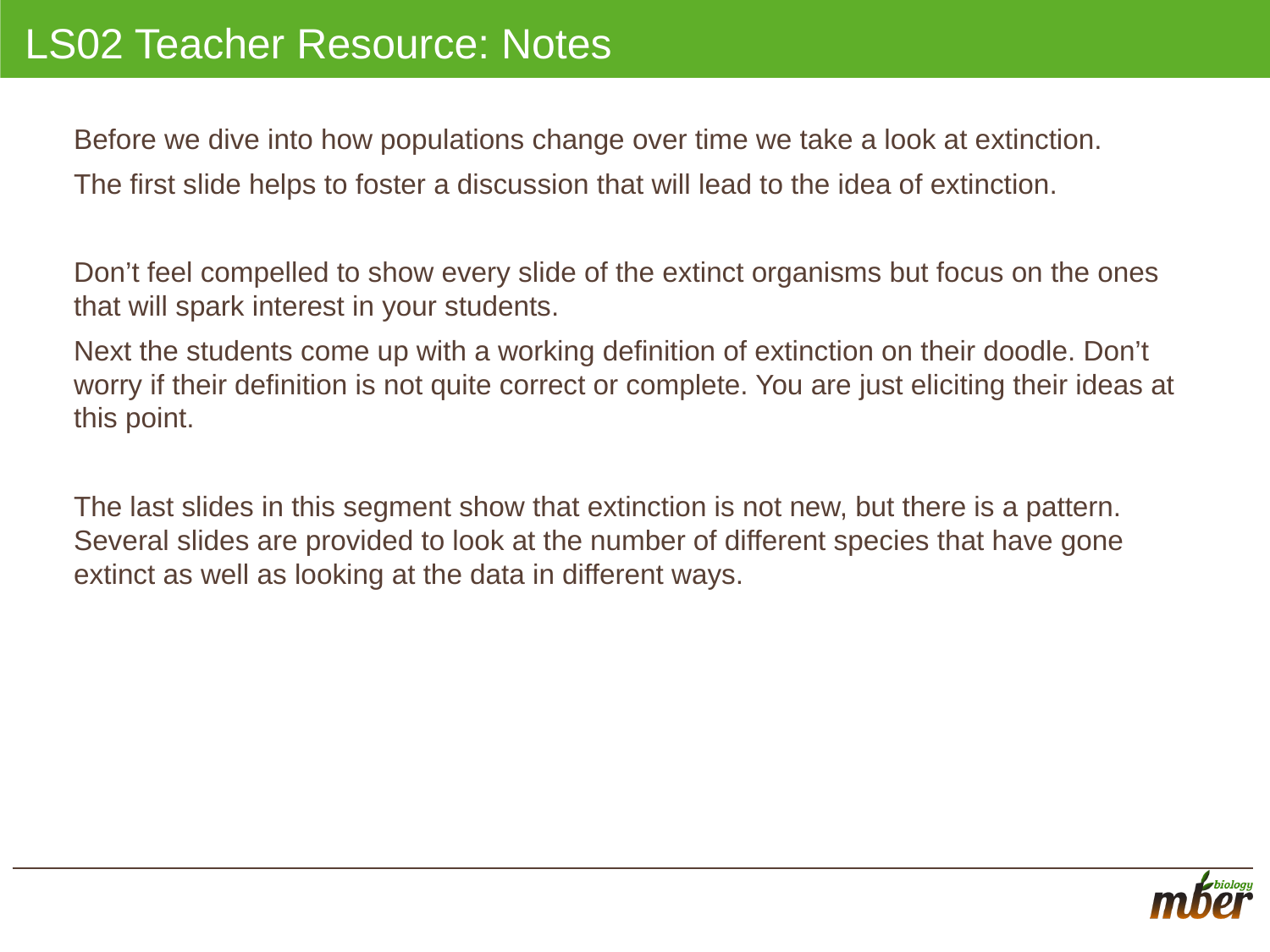

# LS02 Teacher Resource: Notes
Before we dive into how populations change over time we take a look at extinction.
The first slide helps to foster a discussion that will lead to the idea of extinction.

Don’t feel compelled to show every slide of the extinct organisms but focus on the ones that will spark interest in your students.
Next the students come up with a working definition of extinction on their doodle. Don’t worry if their definition is not quite correct or complete. You are just eliciting their ideas at this point.

The last slides in this segment show that extinction is not new, but there is a pattern. Several slides are provided to look at the number of different species that have gone extinct as well as looking at the data in different ways.